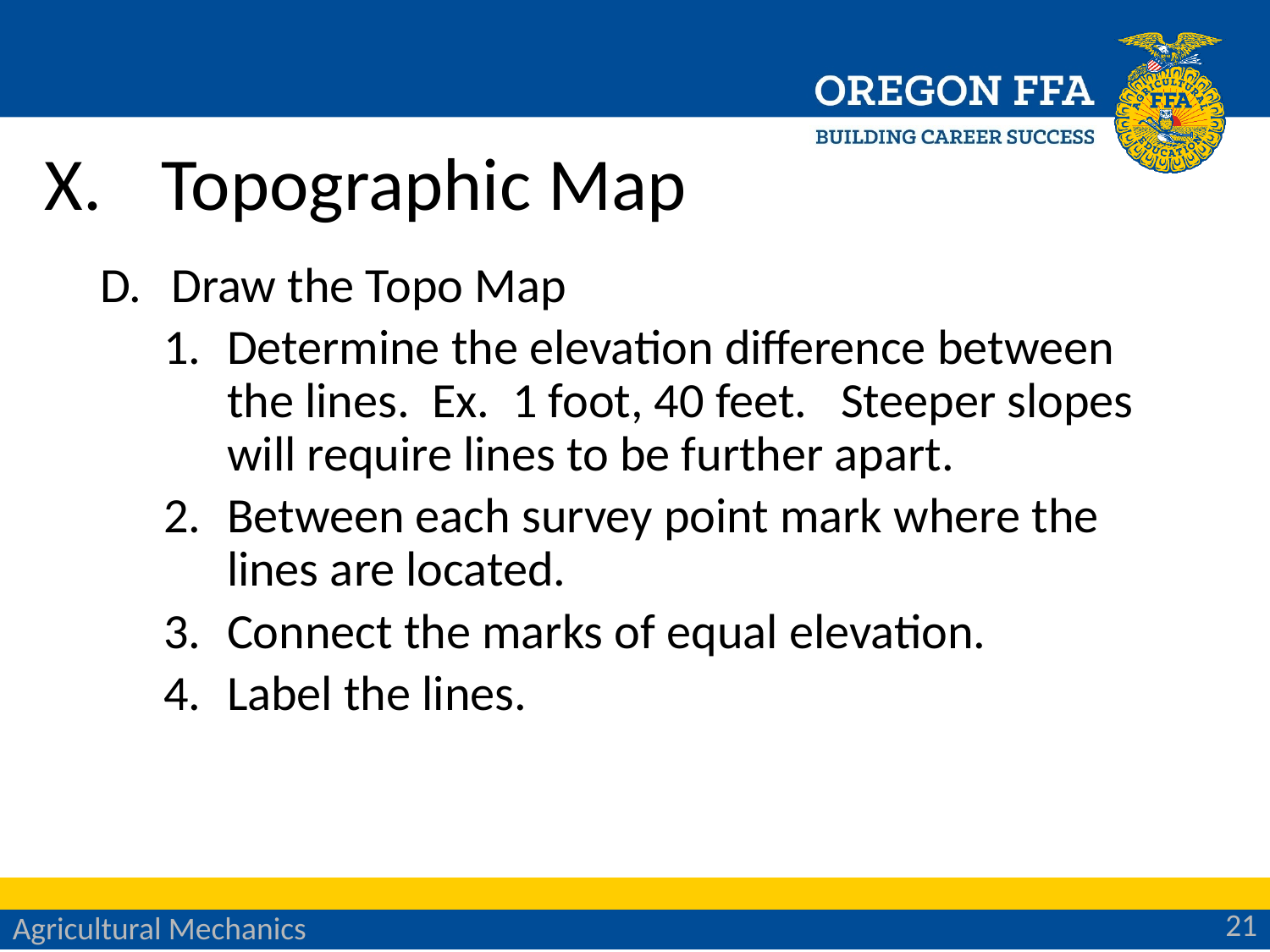

Topographic Map
Draw the Topo Map
Determine the elevation difference between the lines.  Ex.  1 foot, 40 feet.   Steeper slopes will require lines to be further apart.
Between each survey point mark where the lines are located.
Connect the marks of equal elevation.
Label the lines.
21
Agricultural Mechanics